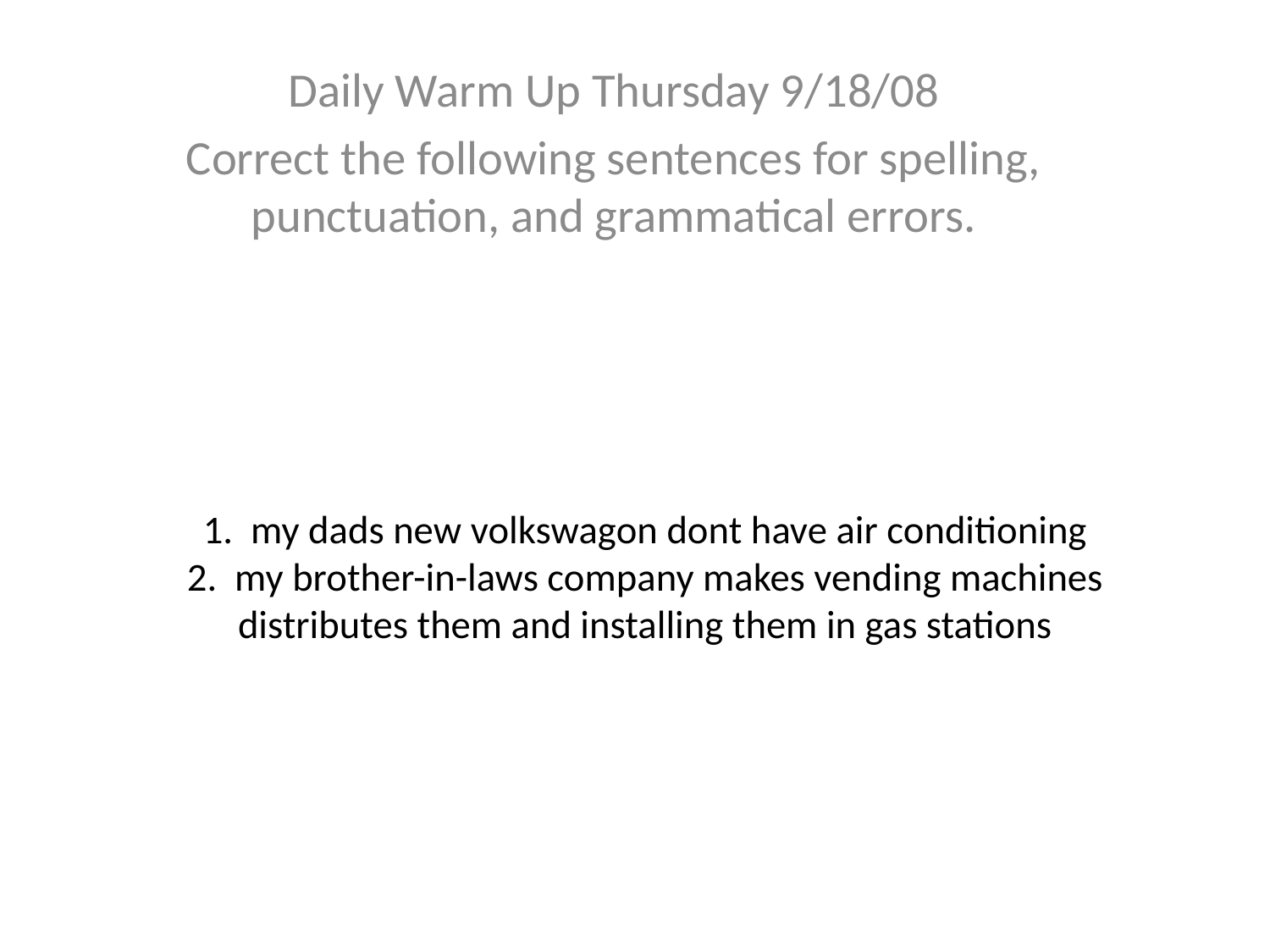

Daily Warm Up Thursday 9/18/08
Correct the following sentences for spelling, punctuation, and grammatical errors.

# 1.  my dads new volkswagon dont have air conditioning 2.  my brother-in-laws company makes vending machines distributes them and installing them in gas stations